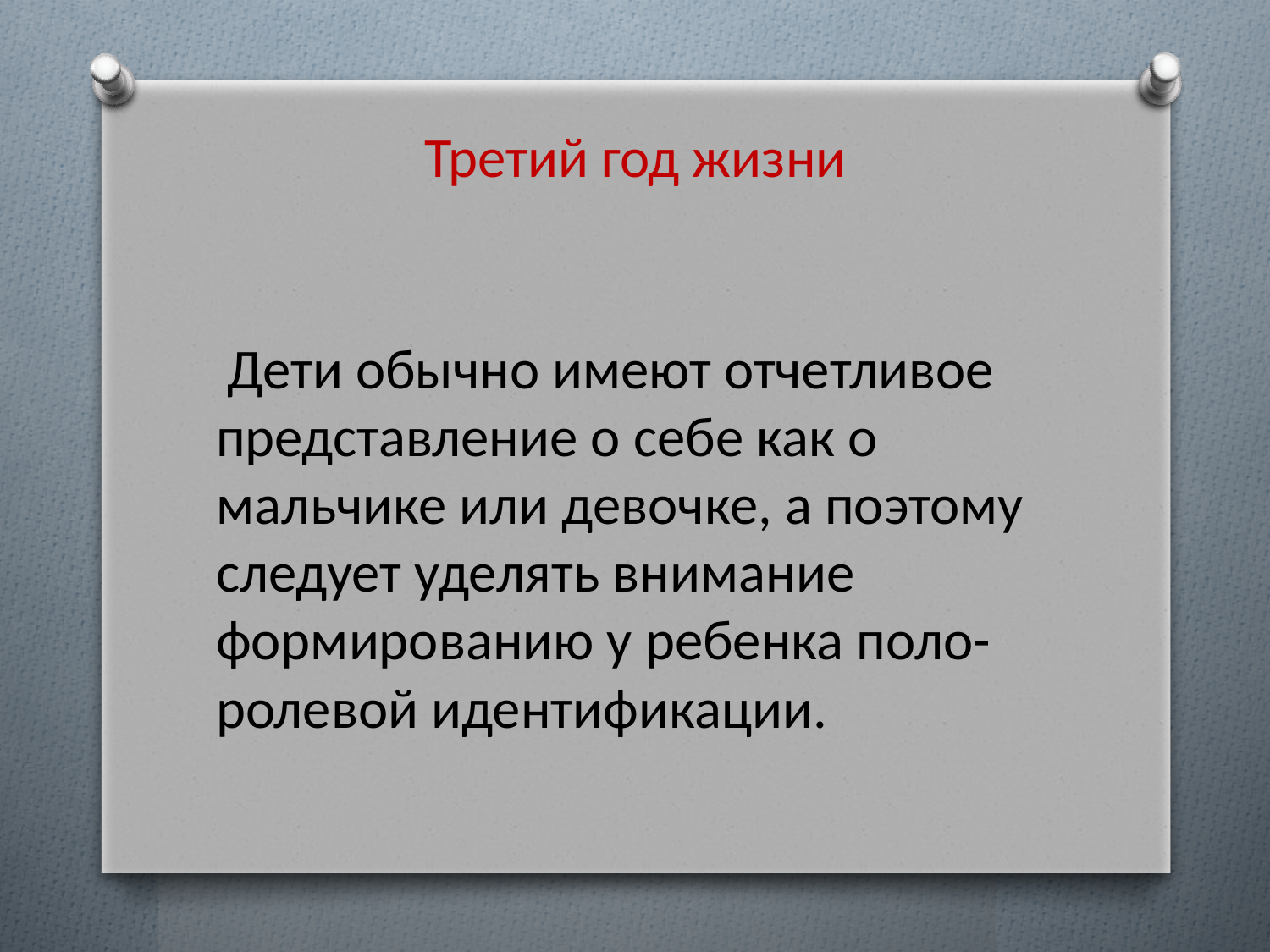

# Третий год жизни
 Дети обычно имеют отчетливое представление о себе как о мальчике или девочке, а поэтому следует уделять внимание формированию у ребенка поло-ролевой идентификации.